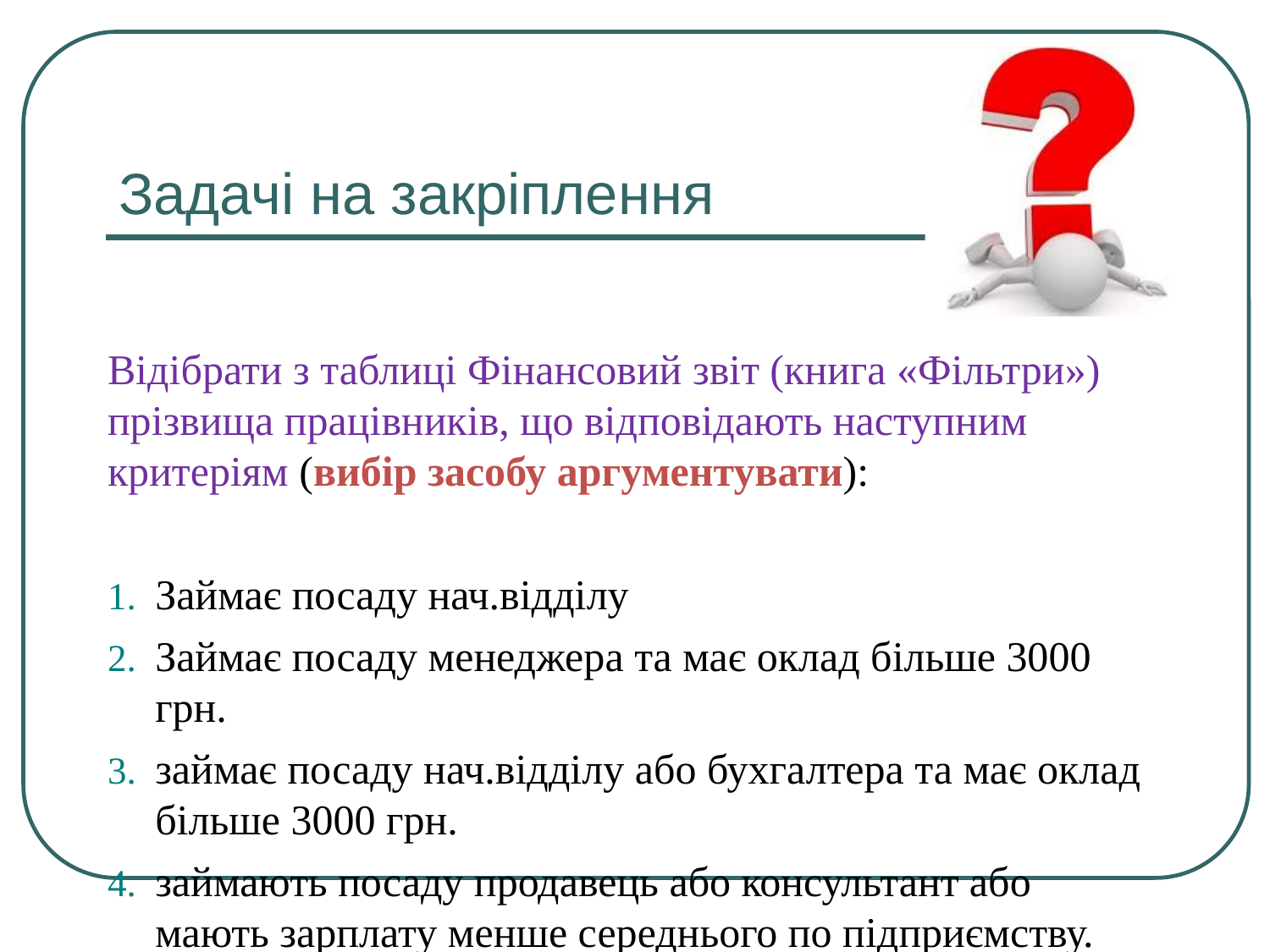

# Задачі на закріплення
Відібрати з таблиці Фінансовий звіт (книга «Фільтри») прізвища працівників, що відповідають наступним критеріям (вибір засобу аргументувати):

Займає посаду нач.відділу
Займає посаду менеджера та має оклад більше 3000 грн.
займає посаду нач.відділу або бухгалтера та має оклад більше 3000 грн.
займають посаду продавець або консультант або мають зарплату менше середнього по підприємству.